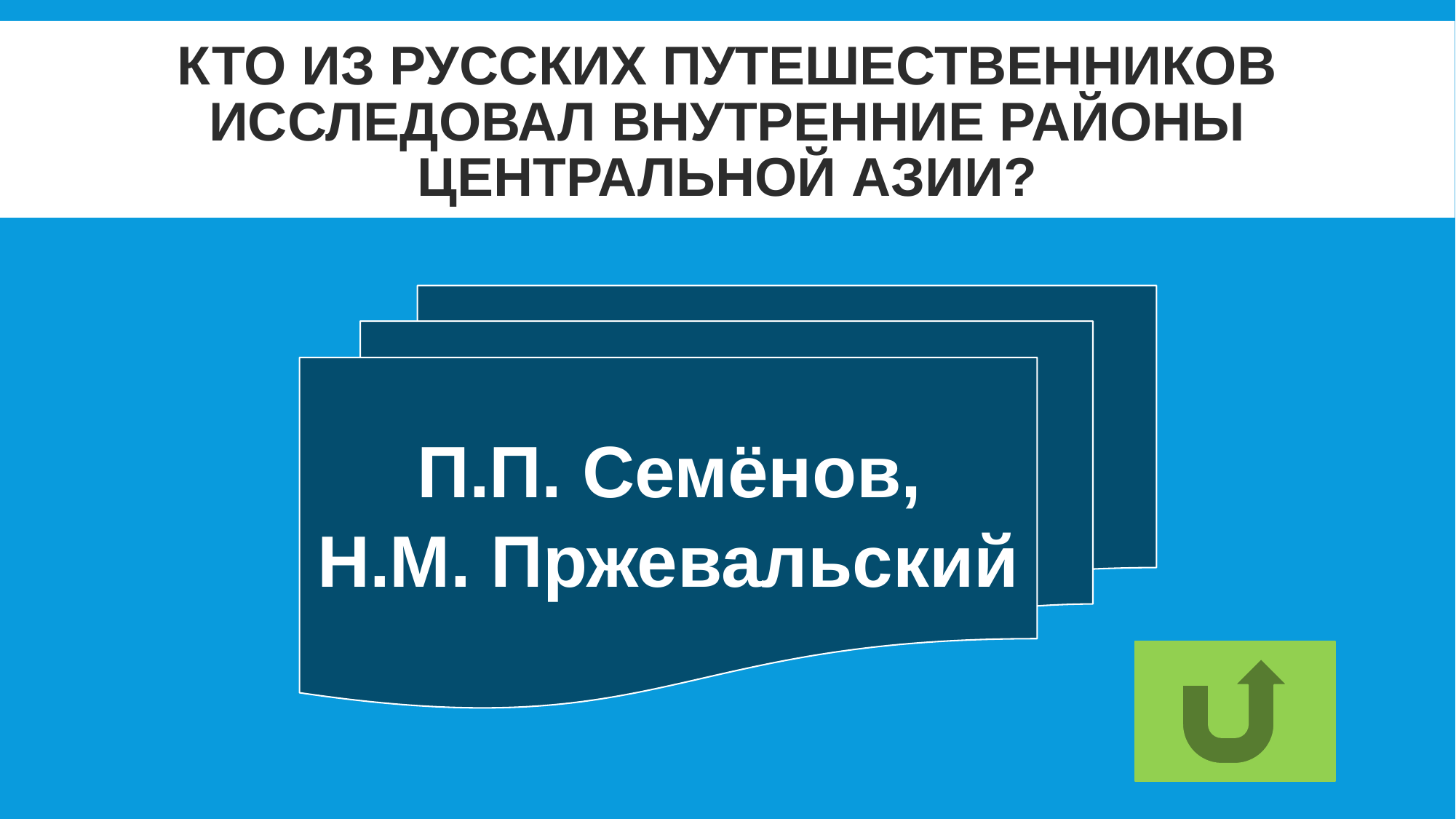

# Кто из русских путешественников исследовал внутренние районы Центральной Азии?

 П.П. Семёнов,
Н.М. Пржевальский